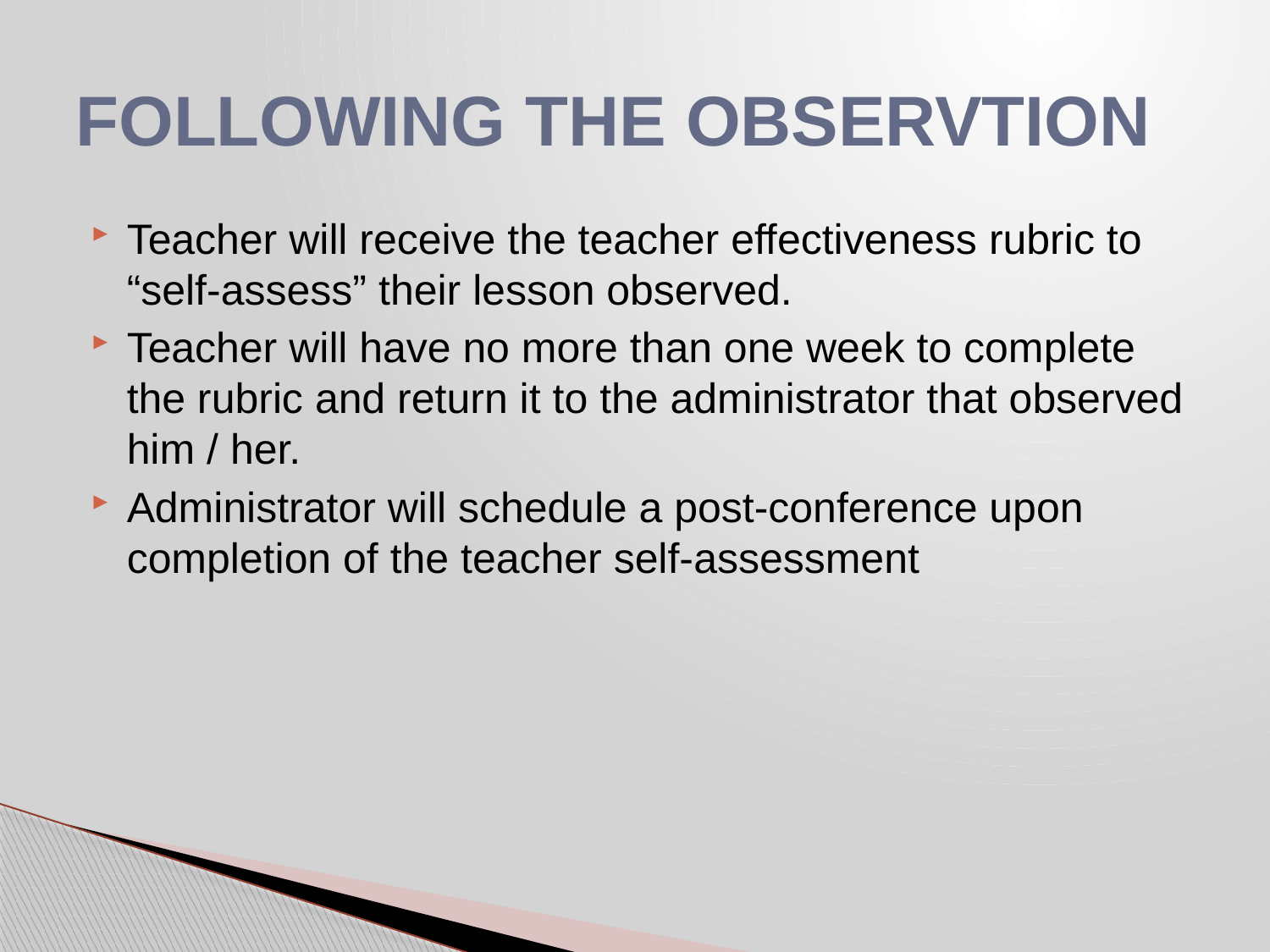

# FOLLOWING THE OBSERVTION
Teacher will receive the teacher effectiveness rubric to “self-assess” their lesson observed.
Teacher will have no more than one week to complete the rubric and return it to the administrator that observed him / her.
Administrator will schedule a post-conference upon completion of the teacher self-assessment